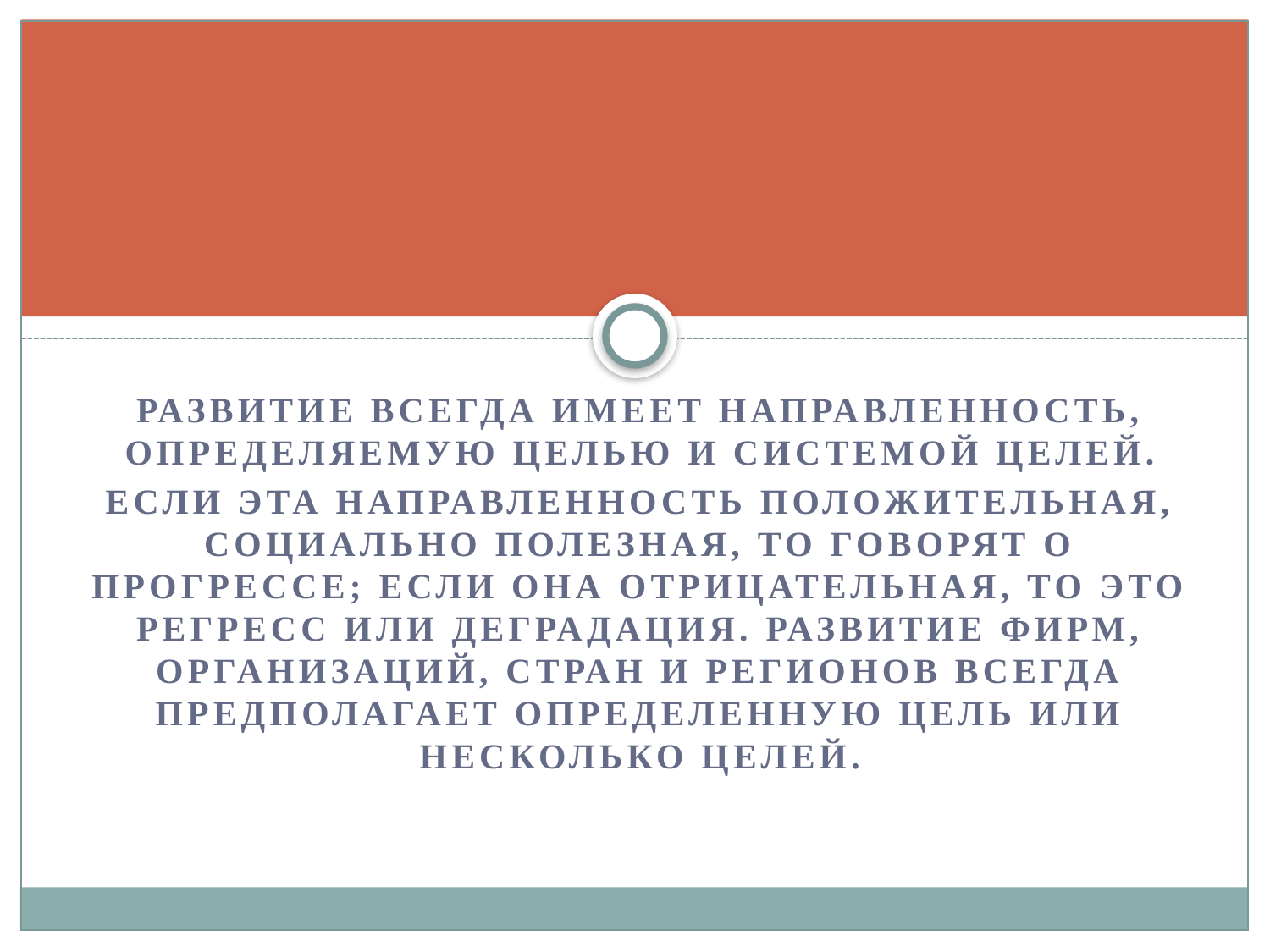

Развитие всегда имеет направленность, определяемую целью и системой целей.
Если эта направленность положительная, социально полезная, то говорят о прогрессе; если она отрицательная, то это регресс или деградация. Развитие фирм, организаций, стран и регионов всегда предполагает определенную цель или несколько целей.